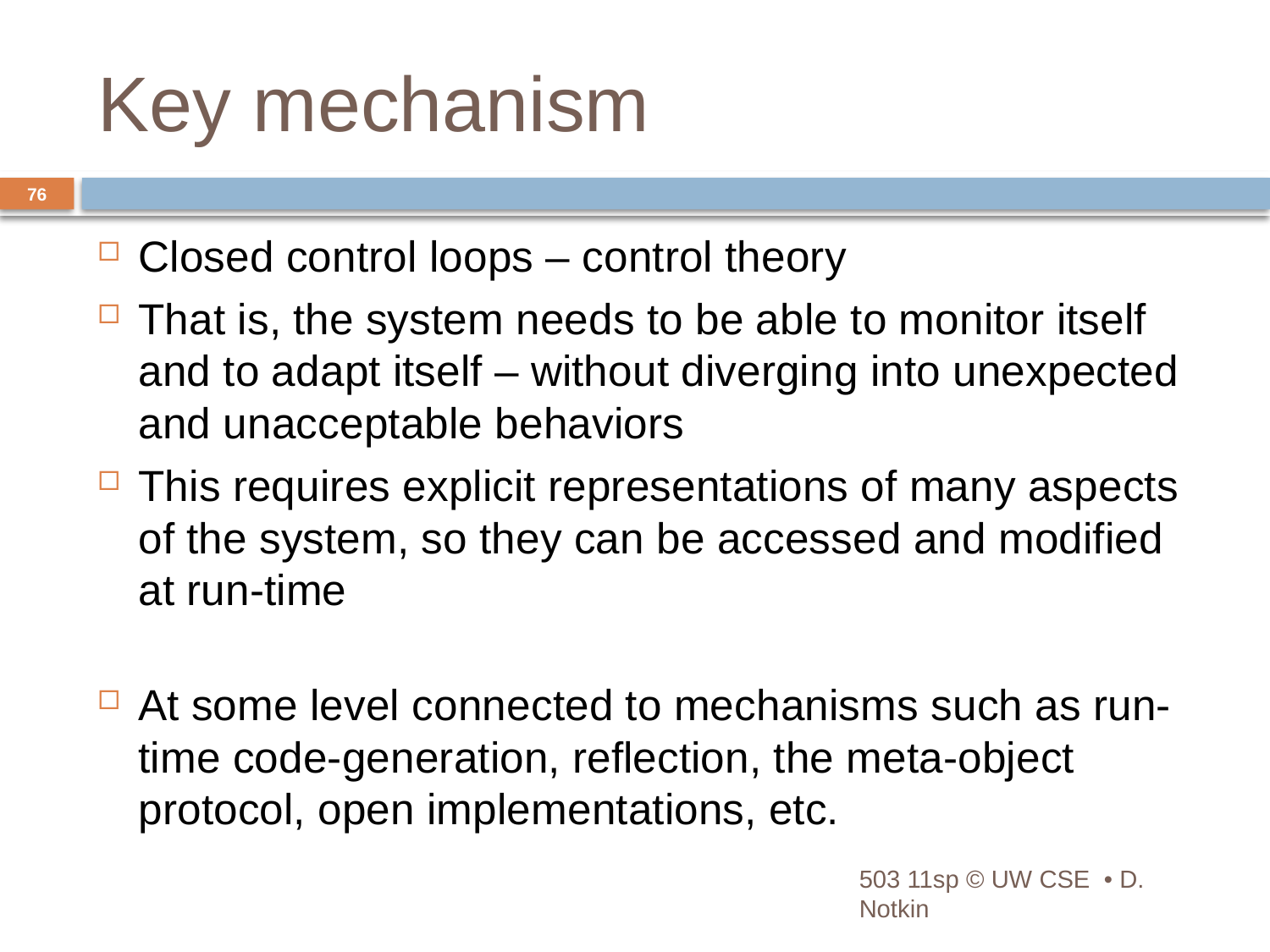

# Key mechanism
76
Closed control loops – control theory
That is, the system needs to be able to monitor itself and to adapt itself – without diverging into unexpected and unacceptable behaviors
This requires explicit representations of many aspects of the system, so they can be accessed and modified at run-time
At some level connected to mechanisms such as run-time code-generation, reflection, the meta-object protocol, open implementations, etc.
503 11sp © UW CSE  • D. Notkin